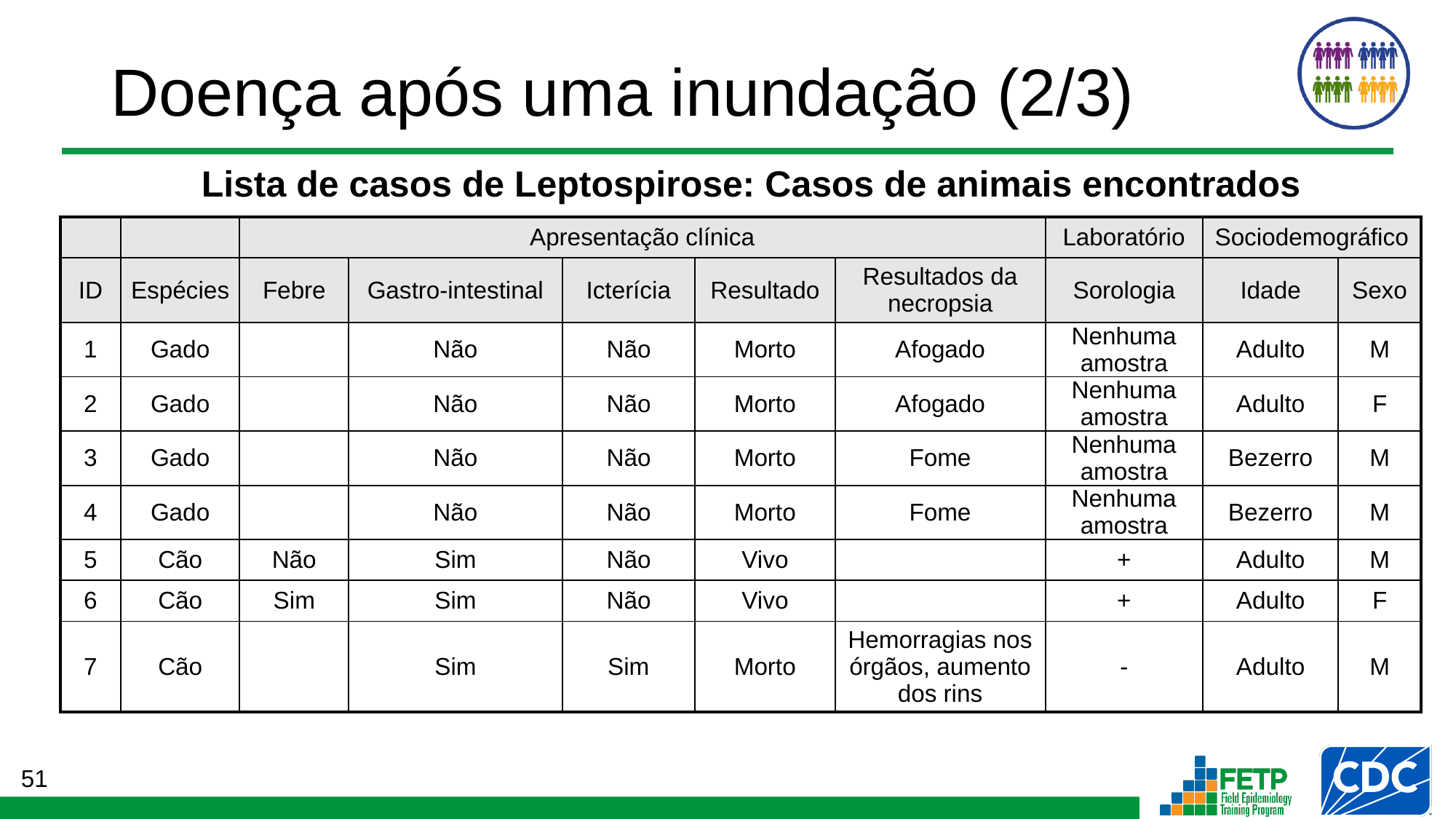

# Doença após uma inundação (2/3)
Lista de casos de Leptospirose: Casos de animais encontrados
|  |  | Apresentação clínica |  |  |  |  | Laboratório | Sociodemográfico |  |
| --- | --- | --- | --- | --- | --- | --- | --- | --- | --- |
| ID | Espécies | Febre | Gastro-intestinal | Icterícia | Resultado | Resultados da necropsia | Sorologia | Idade | Sexo |
| 1 | Gado |  | Não | Não | Morto | Afogado | Nenhuma amostra | Adulto | M |
| 2 | Gado |  | Não | Não | Morto | Afogado | Nenhuma amostra | Adulto | F |
| 3 | Gado |  | Não | Não | Morto | Fome | Nenhuma amostra | Bezerro | M |
| 4 | Gado |  | Não | Não | Morto | Fome | Nenhuma amostra | Bezerro | M |
| 5 | Cão | Não | Sim | Não | Vivo |  | + | Adulto | M |
| 6 | Cão | Sim | Sim | Não | Vivo |  | + | Adulto | F |
| 7 | Cão |  | Sim | Sim | Morto | Hemorragias nos órgãos, aumento dos rins | - | Adulto | M |